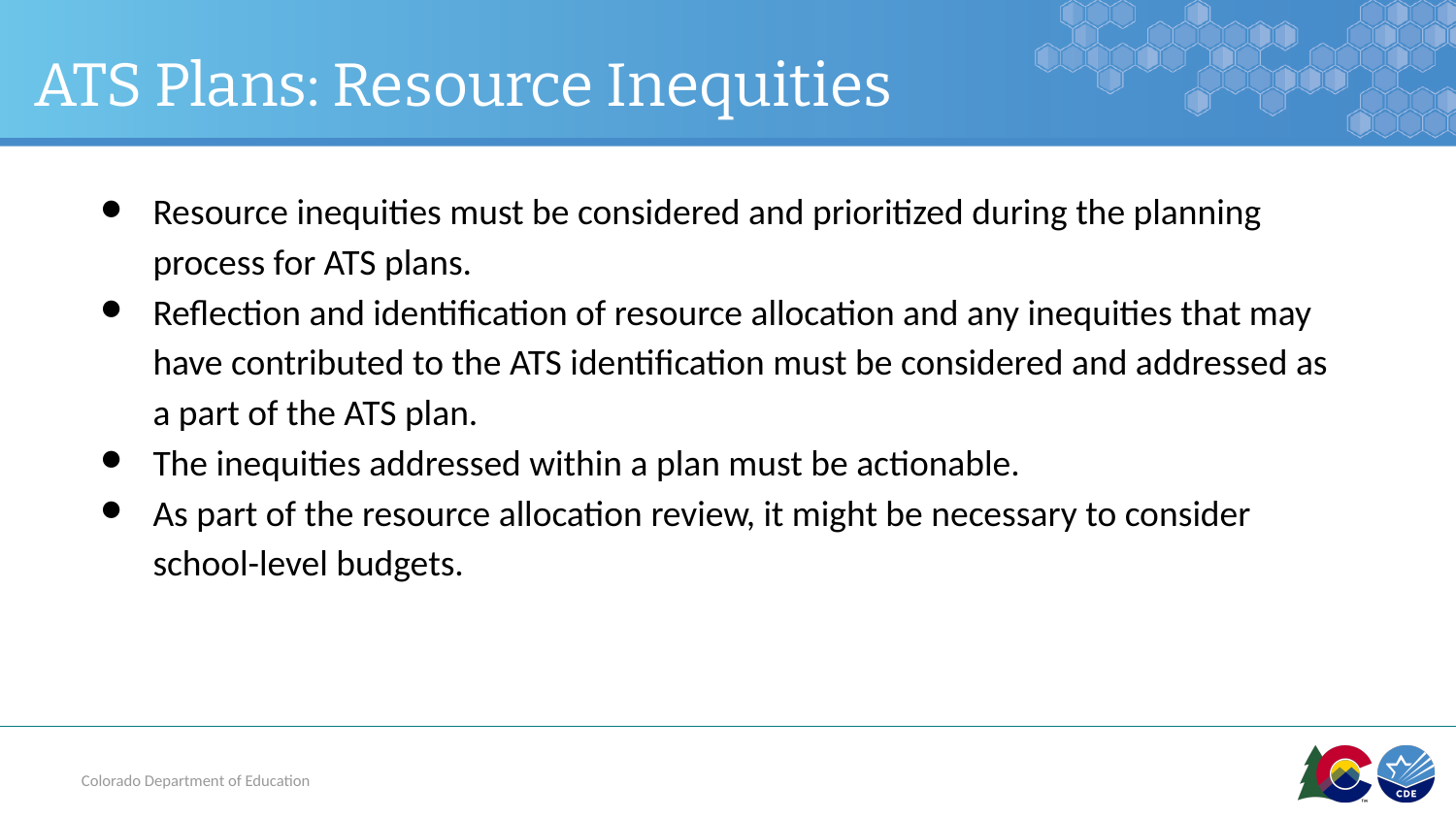

# ATS Plans: Resource Inequities
Resource inequities must be considered and prioritized during the planning process for ATS plans.
Reflection and identification of resource allocation and any inequities that may have contributed to the ATS identification must be considered and addressed as a part of the ATS plan.
The inequities addressed within a plan must be actionable.
As part of the resource allocation review, it might be necessary to consider school-level budgets.